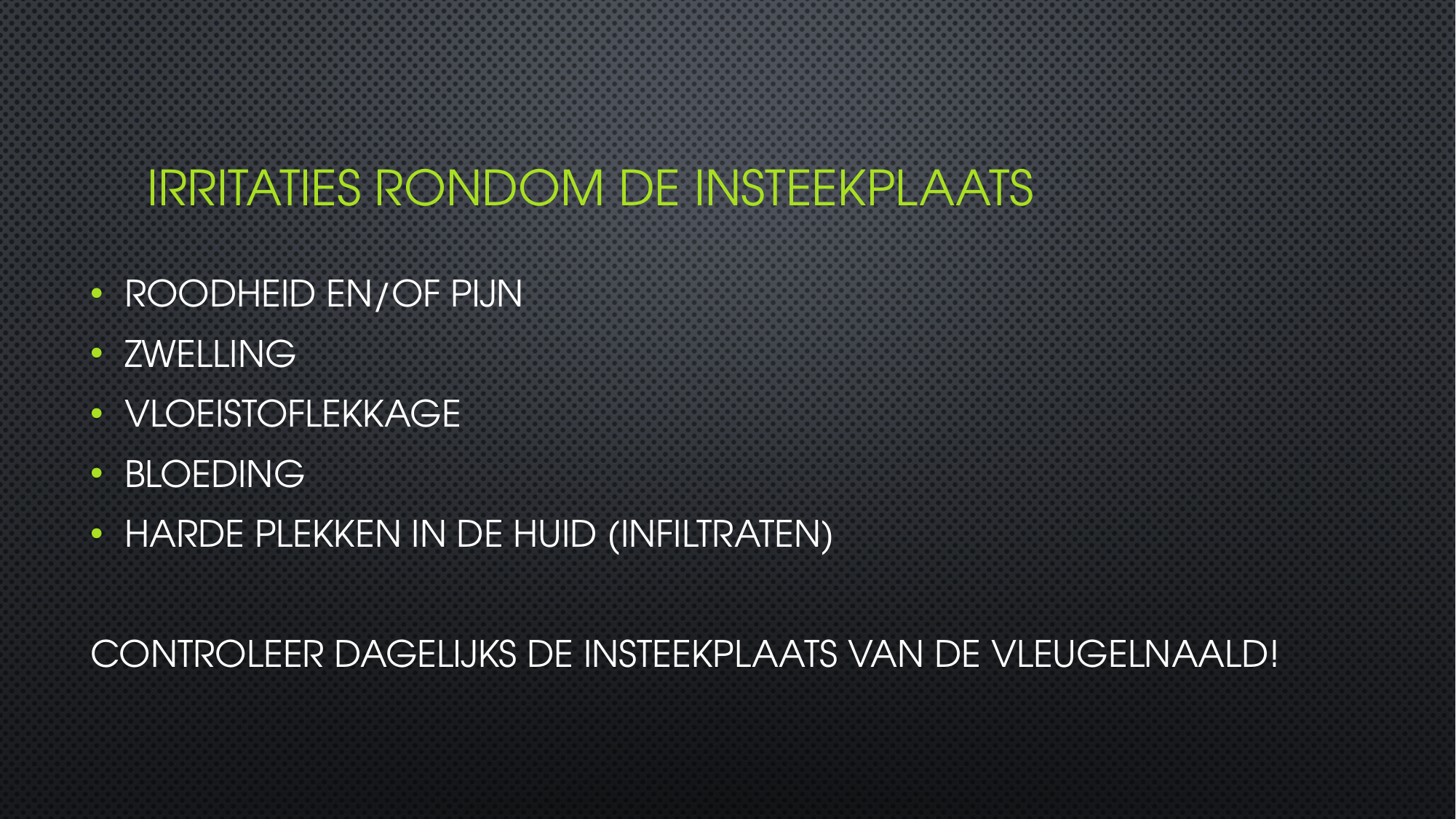

# Irritaties rondom de insteekplaats
roodheid en/of pijn
zwelling
vloeistoflekkage
bloeding
harde plekken in de huid (infiltraten)

Controleer dagelijks de insteekplaats van de vleugelnaald!